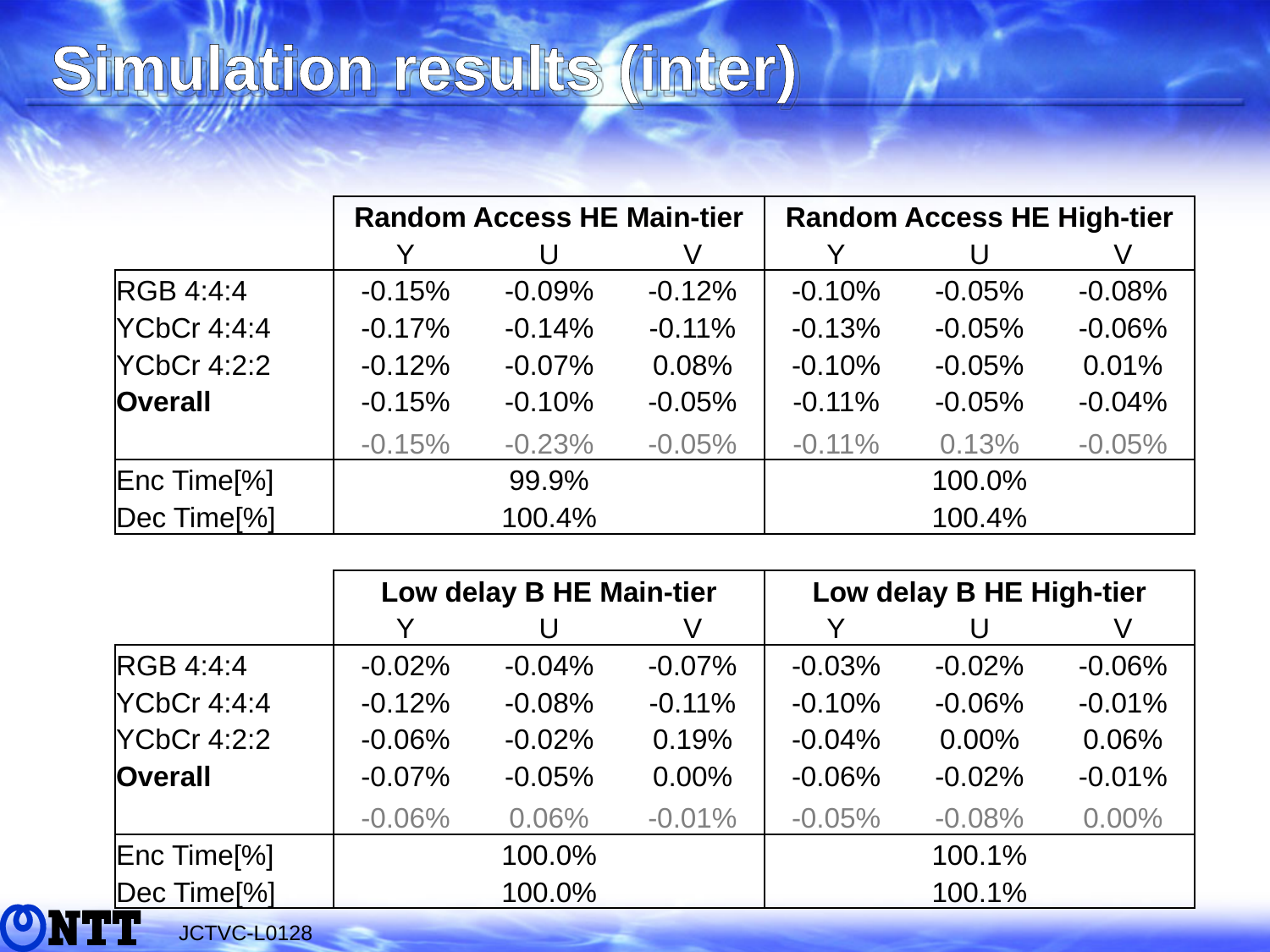

# Simulation results (inter)
|  | Random Access HE Main-tier |  |  | Random Access HE High-tier |  |  |
| --- | --- | --- | --- | --- | --- | --- |
|  | Y | U | V | Y | U | V |
| RGB 4:4:4 | -0.15% | -0.09% | -0.12% | -0.10% | -0.05% | -0.08% |
| YCbCr 4:4:4 | -0.17% | -0.14% | -0.11% | -0.13% | -0.05% | -0.06% |
| YCbCr 4:2:2 | -0.12% | -0.07% | 0.08% | -0.10% | -0.05% | 0.01% |
| Overall | -0.15% | -0.10% | -0.05% | -0.11% | -0.05% | -0.04% |
|  | -0.15% | -0.23% | -0.05% | -0.11% | 0.13% | -0.05% |
| Enc Time[%] | 99.9% |  |  | 100.0% |  |  |
| Dec Time[%] | 100.4% |  |  | 100.4% |  |  |
|  |  |  |  |  |  |  |
|  | Low delay B HE Main-tier |  |  | Low delay B HE High-tier |  |  |
|  | Y | U | V | Y | U | V |
| RGB 4:4:4 | -0.02% | -0.04% | -0.07% | -0.03% | -0.02% | -0.06% |
| YCbCr 4:4:4 | -0.12% | -0.08% | -0.11% | -0.10% | -0.06% | -0.01% |
| YCbCr 4:2:2 | -0.06% | -0.02% | 0.19% | -0.04% | 0.00% | 0.06% |
| Overall | -0.07% | -0.05% | 0.00% | -0.06% | -0.02% | -0.01% |
|  | -0.06% | 0.06% | -0.01% | -0.05% | -0.08% | 0.00% |
| Enc Time[%] | 100.0% |  |  | 100.1% |  |  |
| Dec Time[%] | 100.0% |  |  | 100.1% |  |  |